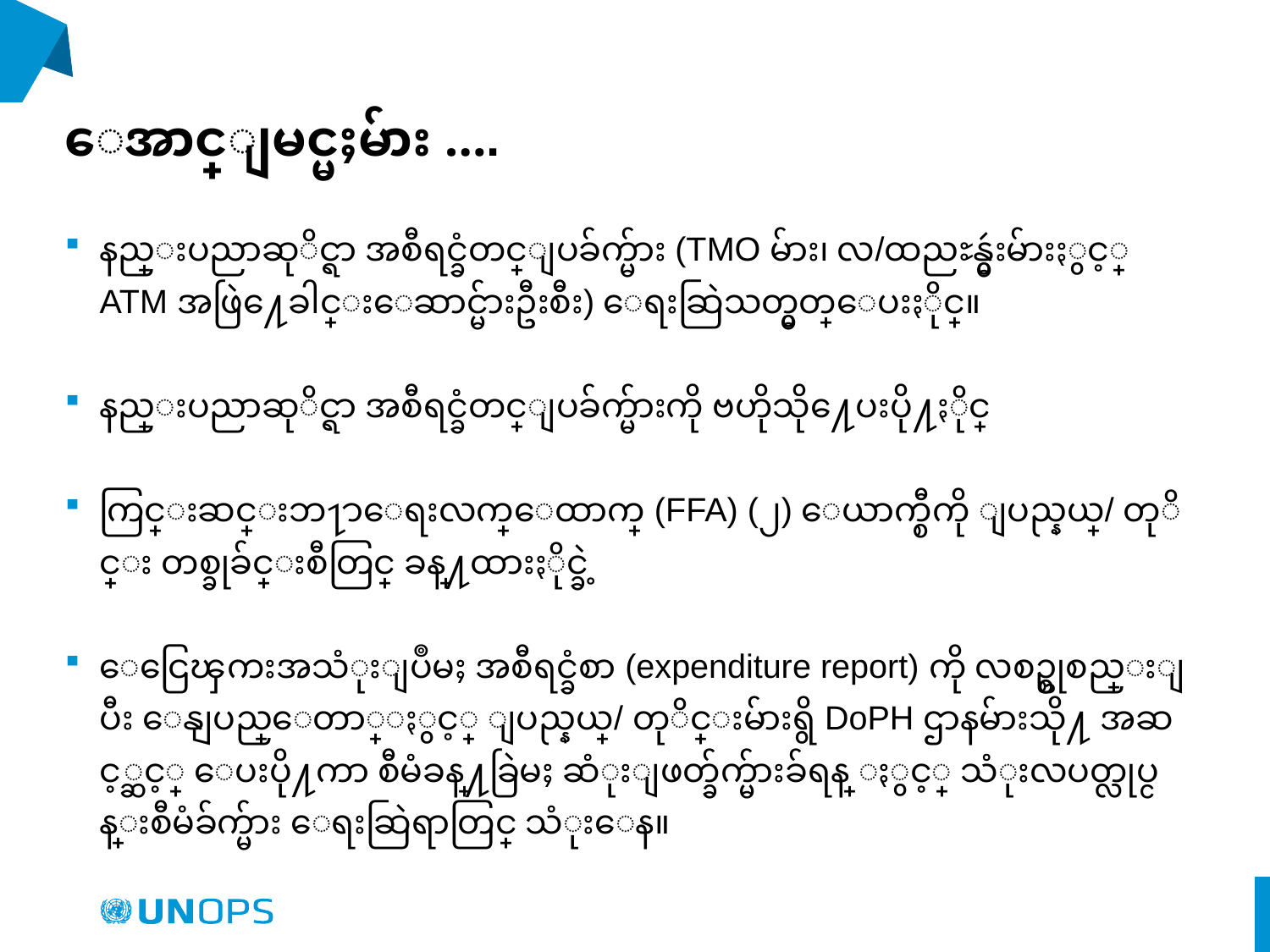

# ေအာင္ျမင္မႈမ်ား ….
နည္းပညာဆုိင္ရာ အစီရင္ခံတင္ျပခ်က္မ်ား (TMO မ်ား၊ လ/ထညႊန္မွဴးမ်ားႏွင့္ ATM အဖြဲ႔ေခါင္းေဆာင္မ်ားဦးစီး) ေရးဆြဲသတ္မွတ္ေပးႏိုင္။

နည္းပညာဆုိင္ရာ အစီရင္ခံတင္ျပခ်က္မ်ားကို ဗဟိုသို႔ေပးပို႔ႏိုင္

ကြင္းဆင္းဘ႑ာေရးလက္ေထာက္ (FFA) (၂) ေယာက္စီကို ျပည္နယ္/ တုိင္း တစ္ခုခ်င္းစီတြင္ ခန္႔ထားႏိုင္ခဲ့

ေငြေၾကးအသံုးျပဳမႈ အစီရင္ခံစာ (expenditure report) ကို လစဥ္စုစည္းျပီး ေနျပည္ေတာ္ႏွင့္ ျပည္နယ္/ တုိင္းမ်ားရွိ DoPH ဌာနမ်ားသို႔ အဆင့္ဆင့္ ေပးပို႔ကာ စီမံခန္႔ခြဲမႈ ဆံုးျဖတ္ခ်က္မ်ားခ်ရန္ ႏွင့္ သံုးလပတ္လုပ္ငန္းစီမံခ်က္မ်ား ေရးဆြဲရာတြင္ သံုးေန။